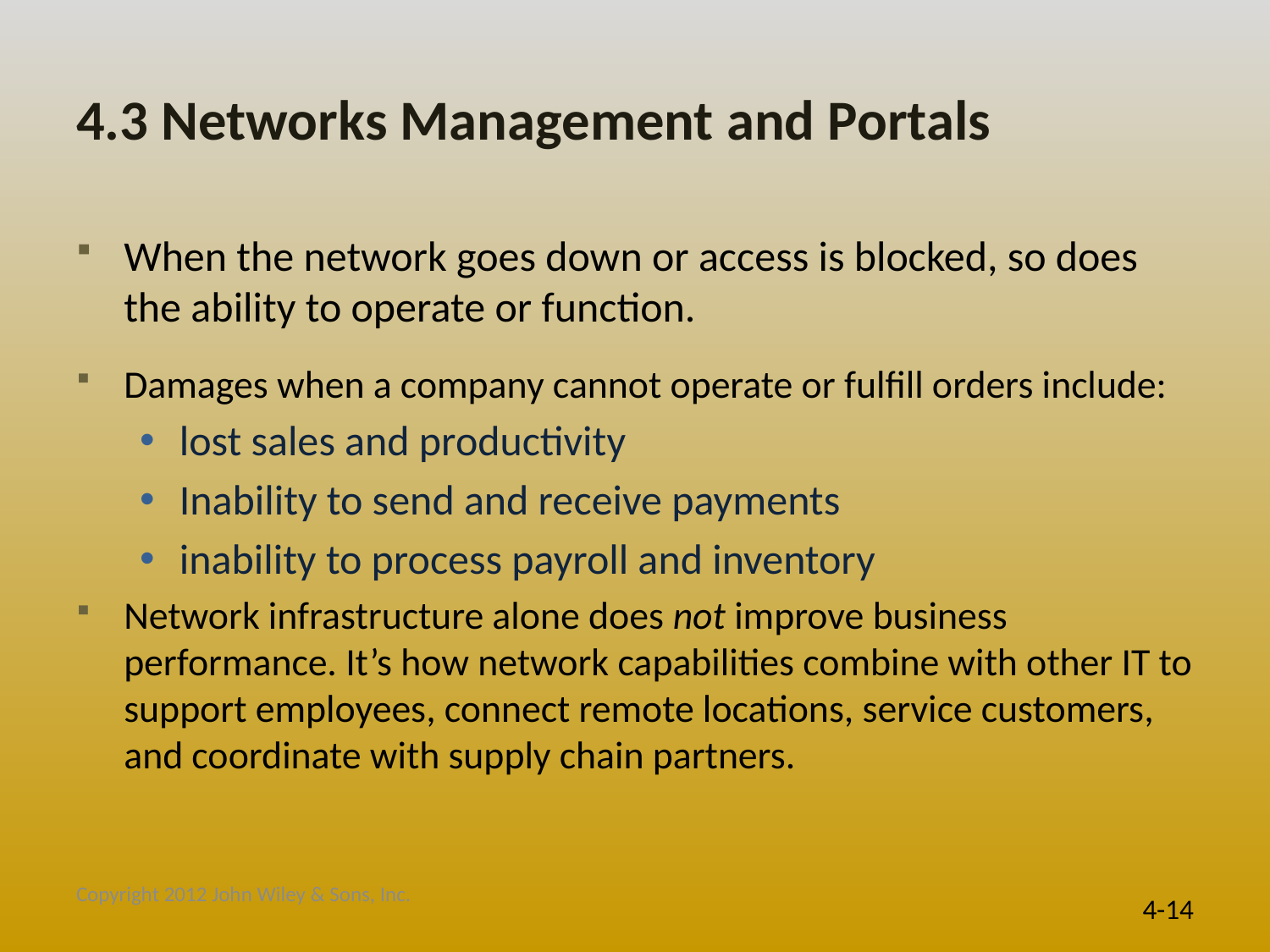

# 4.3 Networks Management and Portals
When the network goes down or access is blocked, so does the ability to operate or function.
Damages when a company cannot operate or fulfill orders include:
lost sales and productivity
Inability to send and receive payments
inability to process payroll and inventory
Network infrastructure alone does not improve business performance. It’s how network capabilities combine with other IT to support employees, connect remote locations, service customers, and coordinate with supply chain partners.
Copyright 2012 John Wiley & Sons, Inc.
4-14